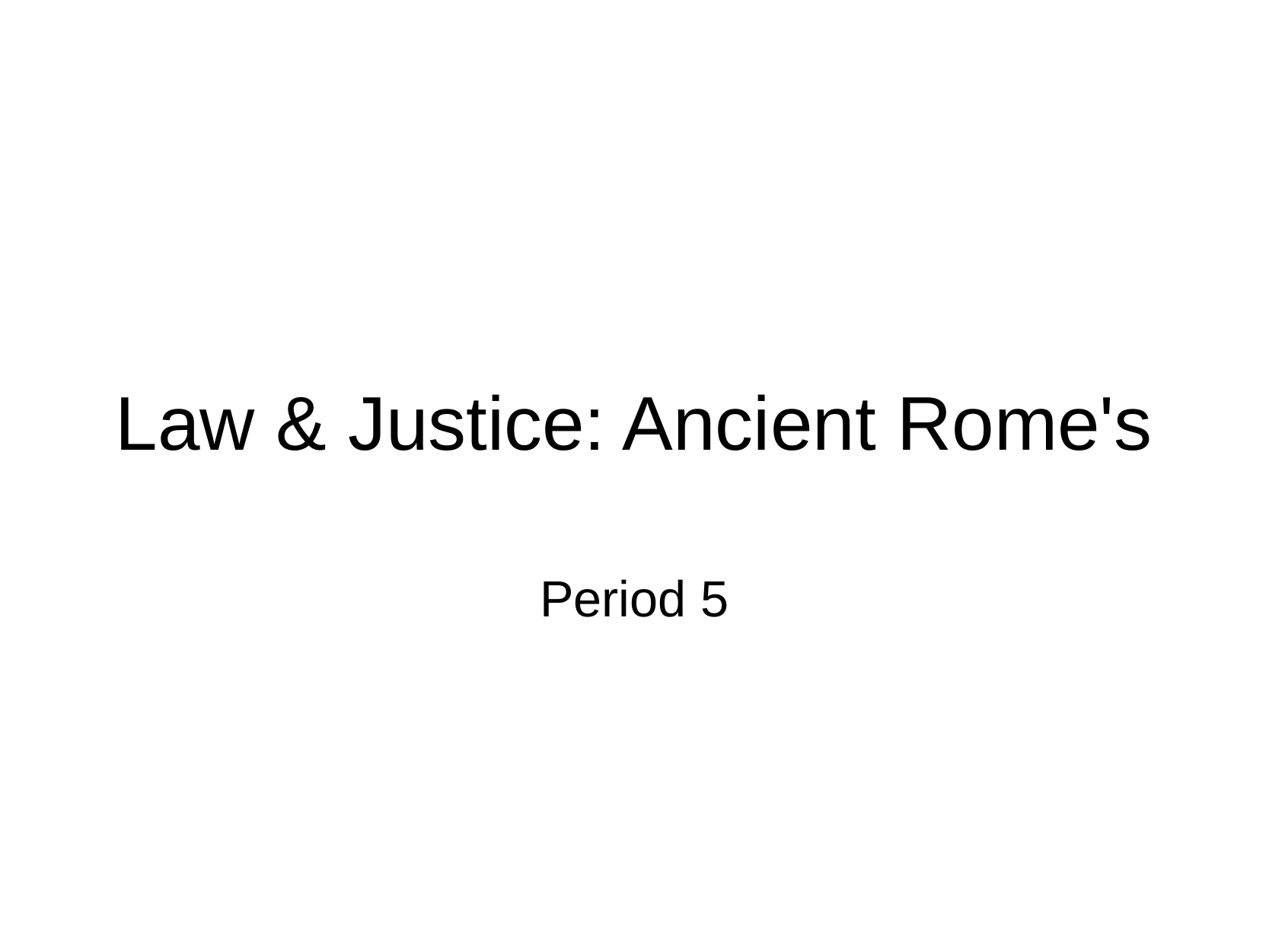

# Law & Justice: Ancient Rome's
Period 5